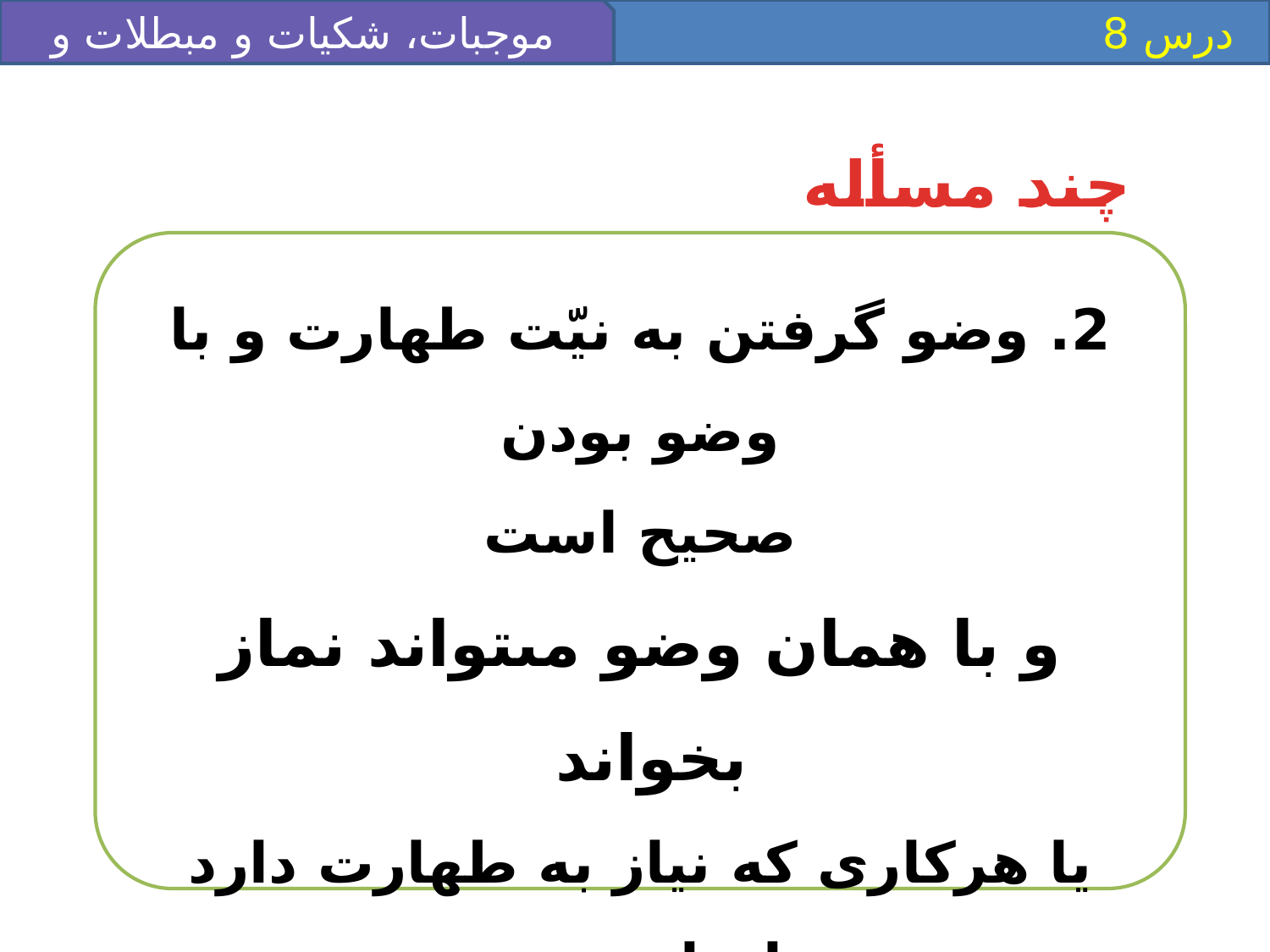

موجبات، شکيات و مبطلات و ضو
 درس 8
چند مسأله

2. وضو گرفتن به نيّت طهارت و با وضو بودن
 صحيح است
و با همان وضو مى‏تواند نماز بخواند
يا هركارى كه نياز به طهارت دارد انجام دهد.